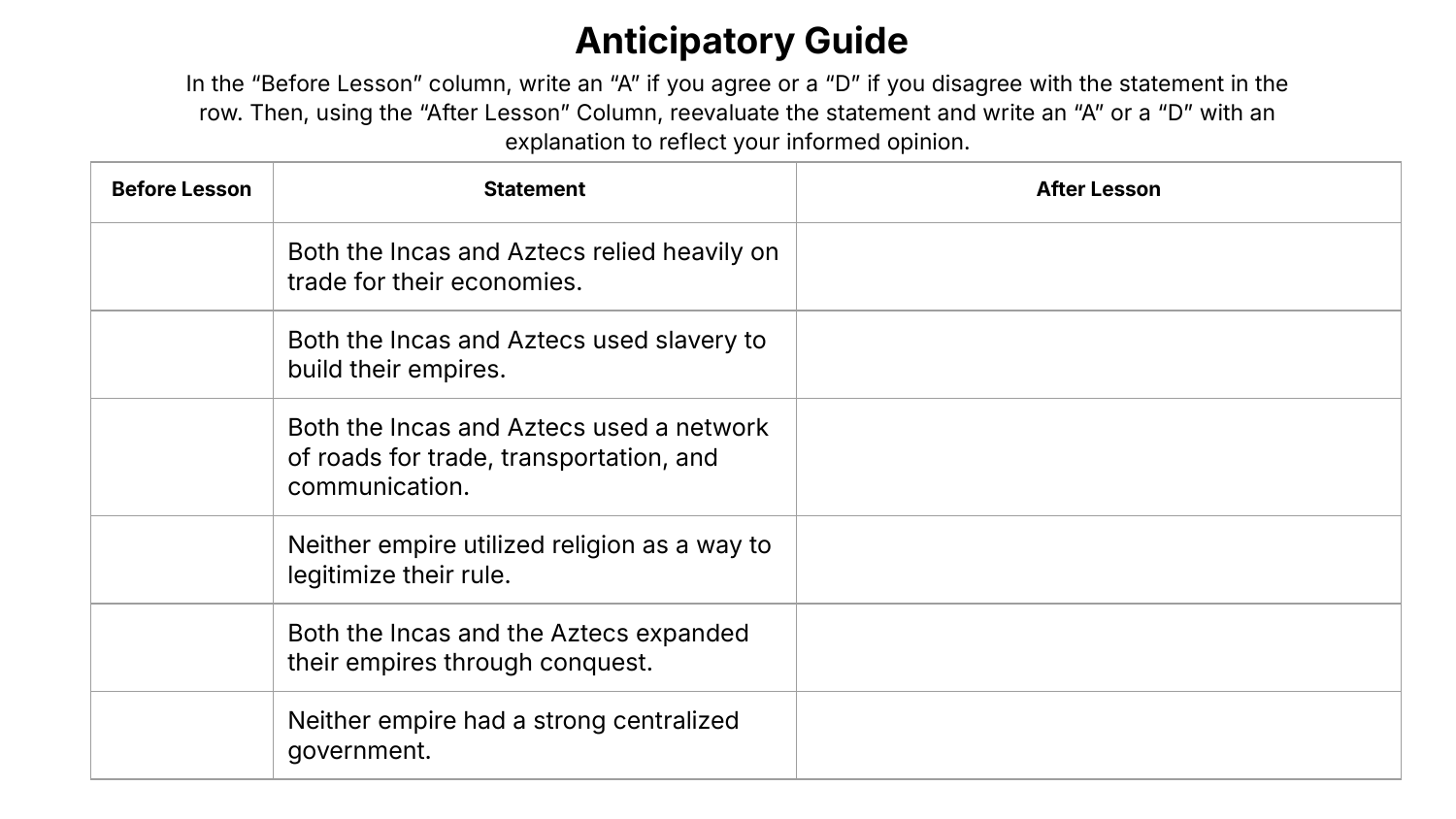

Anticipatory Guide
In the “Before Lesson” column, write an “A” if you agree or a “D” if you disagree with the statement in the row. Then, using the “After Lesson” Column, reevaluate the statement and write an “A” or a “D” with an explanation to reflect your informed opinion.
| Before Lesson | Statement | After Lesson |
| --- | --- | --- |
|  | Both the Incas and Aztecs relied heavily on trade for their economies. |  |
|  | Both the Incas and Aztecs used slavery to build their empires. |  |
|  | Both the Incas and Aztecs used a network of roads for trade, transportation, and communication. |  |
|  | Neither empire utilized religion as a way to legitimize their rule. |  |
|  | Both the Incas and the Aztecs expanded their empires through conquest. |  |
|  | Neither empire had a strong centralized government. |  |